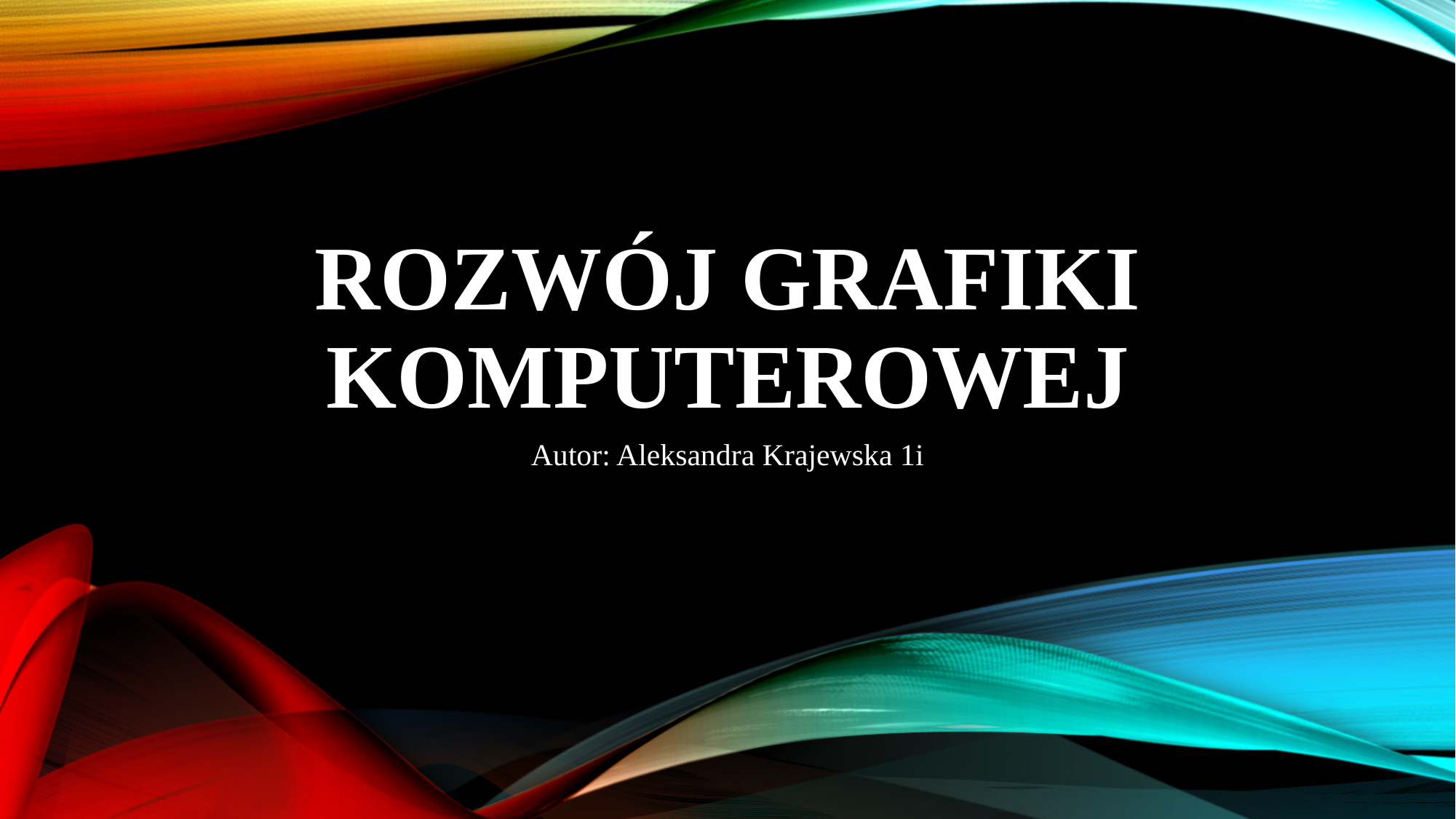

# ROZWÓJ GRAFIKI KOMPUTEROWEJ
Autor: Aleksandra Krajewska 1i